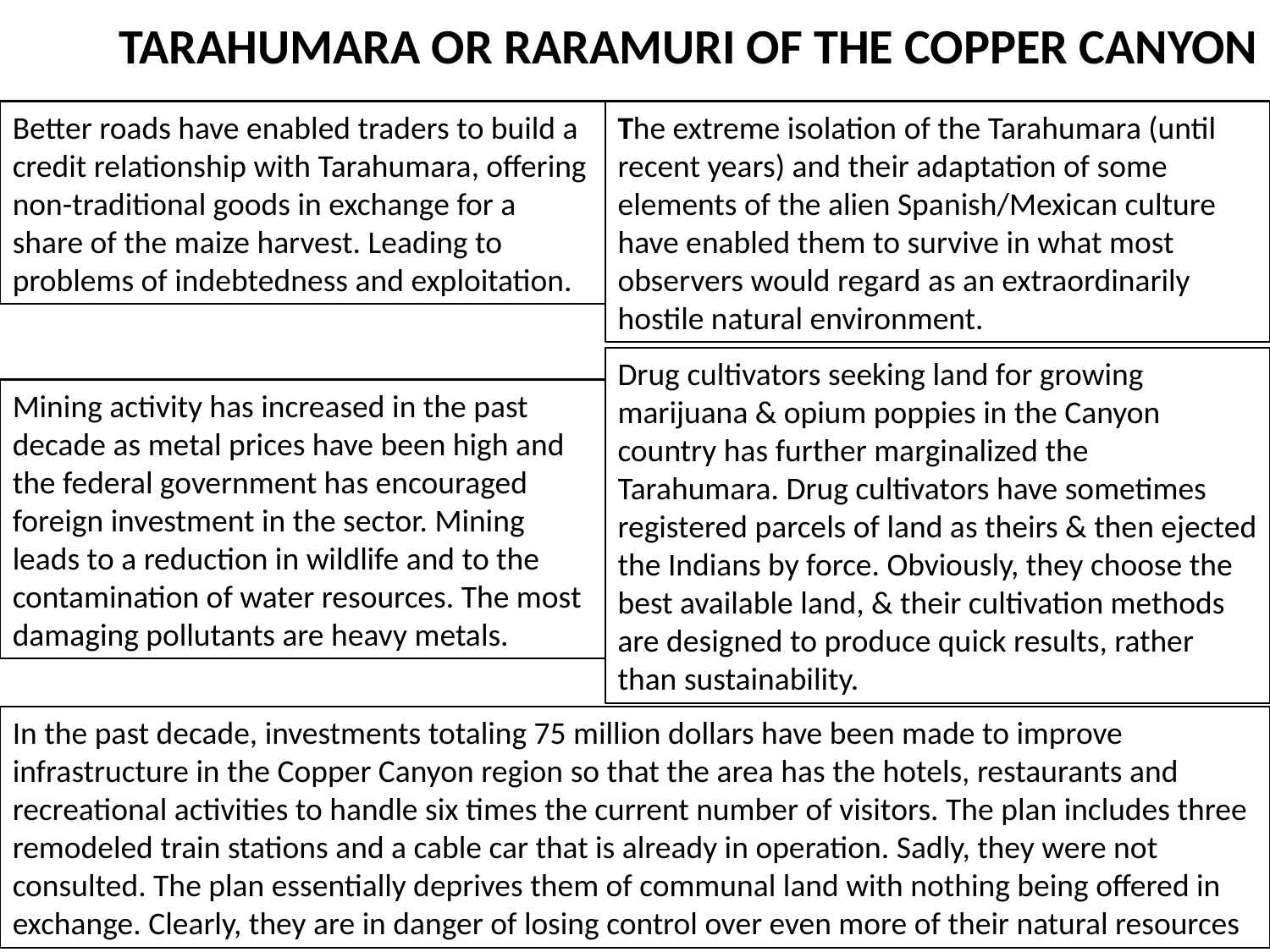

TARAHUMARA OR RARAMURI OF THE COPPER CANYON
Better roads have enabled traders to build a credit relationship with Tarahumara, offering non-traditional goods in exchange for a share of the maize harvest. Leading to problems of indebtedness and exploitation.
The extreme isolation of the Tarahumara (until recent years) and their adaptation of some elements of the alien Spanish/Mexican culture have enabled them to survive in what most observers would regard as an extraordinarily hostile natural environment.
Drug cultivators seeking land for growing marijuana & opium poppies in the Canyon country has further marginalized the Tarahumara. Drug cultivators have sometimes registered parcels of land as theirs & then ejected the Indians by force. Obviously, they choose the best available land, & their cultivation methods are designed to produce quick results, rather than sustainability.
Mining activity has increased in the past decade as metal prices have been high and the federal government has encouraged foreign investment in the sector. Mining leads to a reduction in wildlife and to the contamination of water resources. The most damaging pollutants are heavy metals.
In the past decade, investments totaling 75 million dollars have been made to improve infrastructure in the Copper Canyon region so that the area has the hotels, restaurants and recreational activities to handle six times the current number of visitors. The plan includes three remodeled train stations and a cable car that is already in operation. Sadly, they were not consulted. The plan essentially deprives them of communal land with nothing being offered in exchange. Clearly, they are in danger of losing control over even more of their natural resources